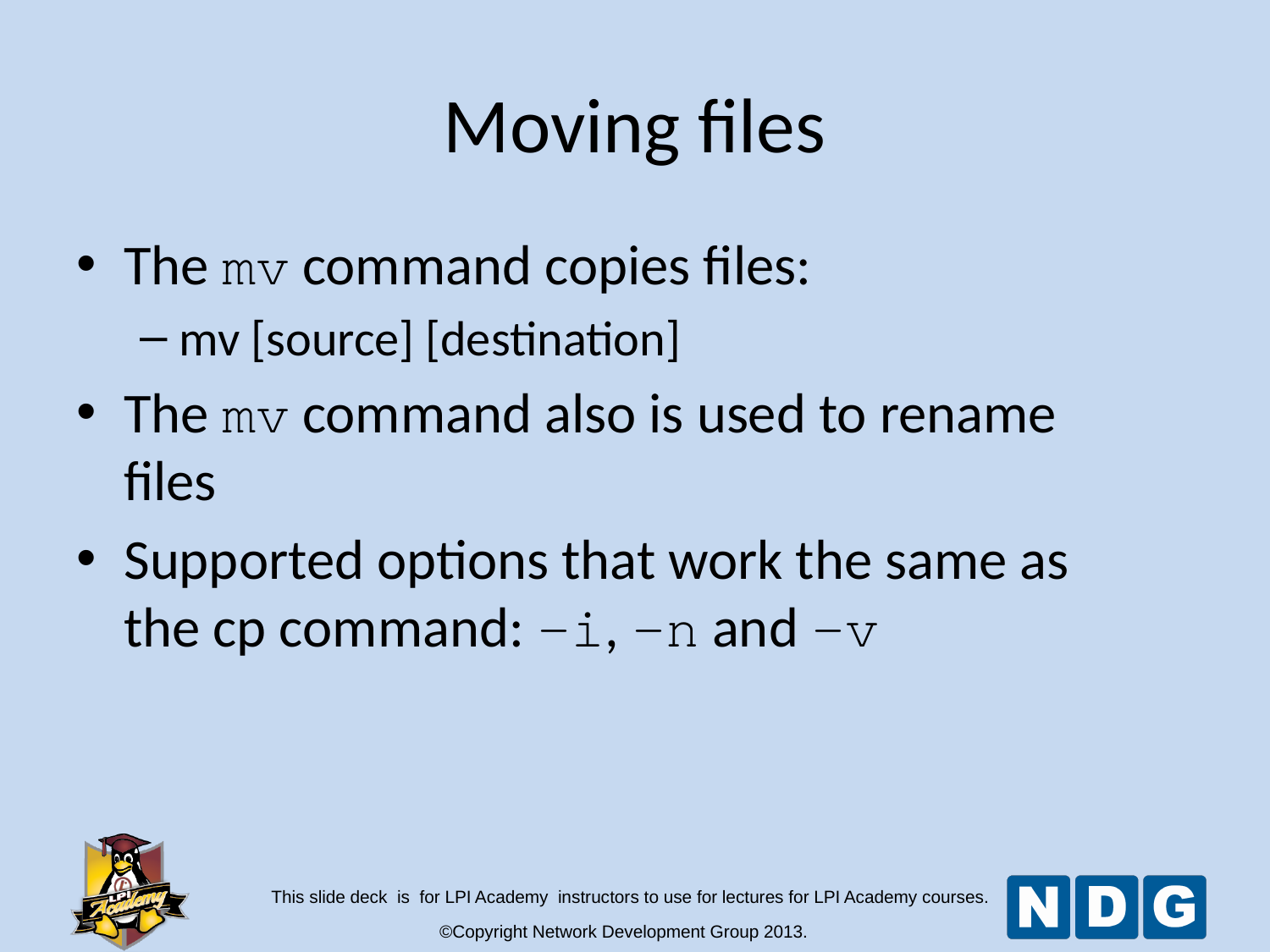

Moving files
The mv command copies files:
mv [source] [destination]
The mv command also is used to rename files
Supported options that work the same as the cp command: -i, -n and –v